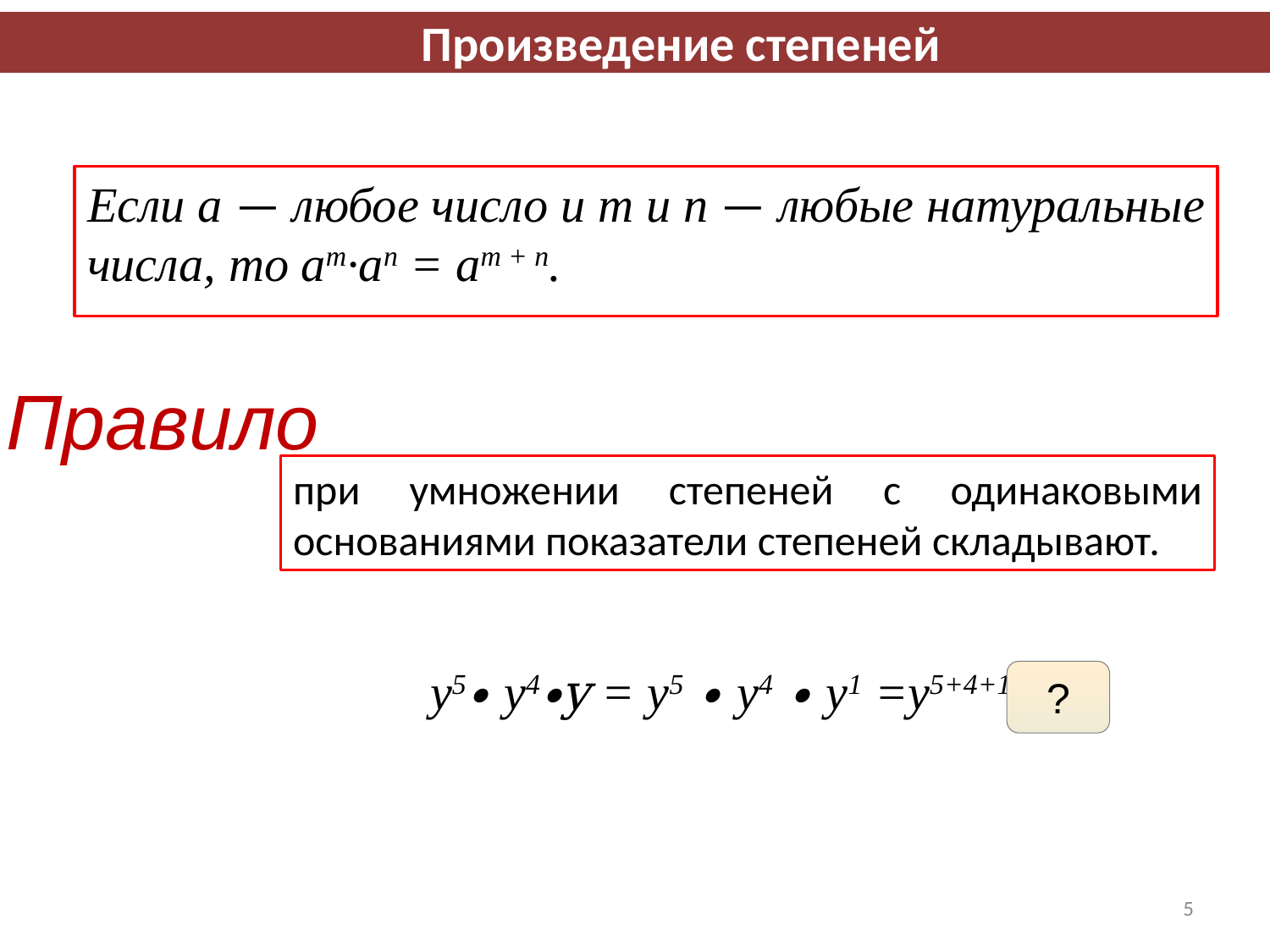

Произведение степеней

Если a — любое число и т и п — любые натуральные числа, то am∙an = aт + п.
Правило
при умножении степеней с одинаковыми основаниями показатели степеней складывают.
y5∙ y4∙y = y5 ∙ y4 ∙ y1 =y5+4+1= y10
?
5